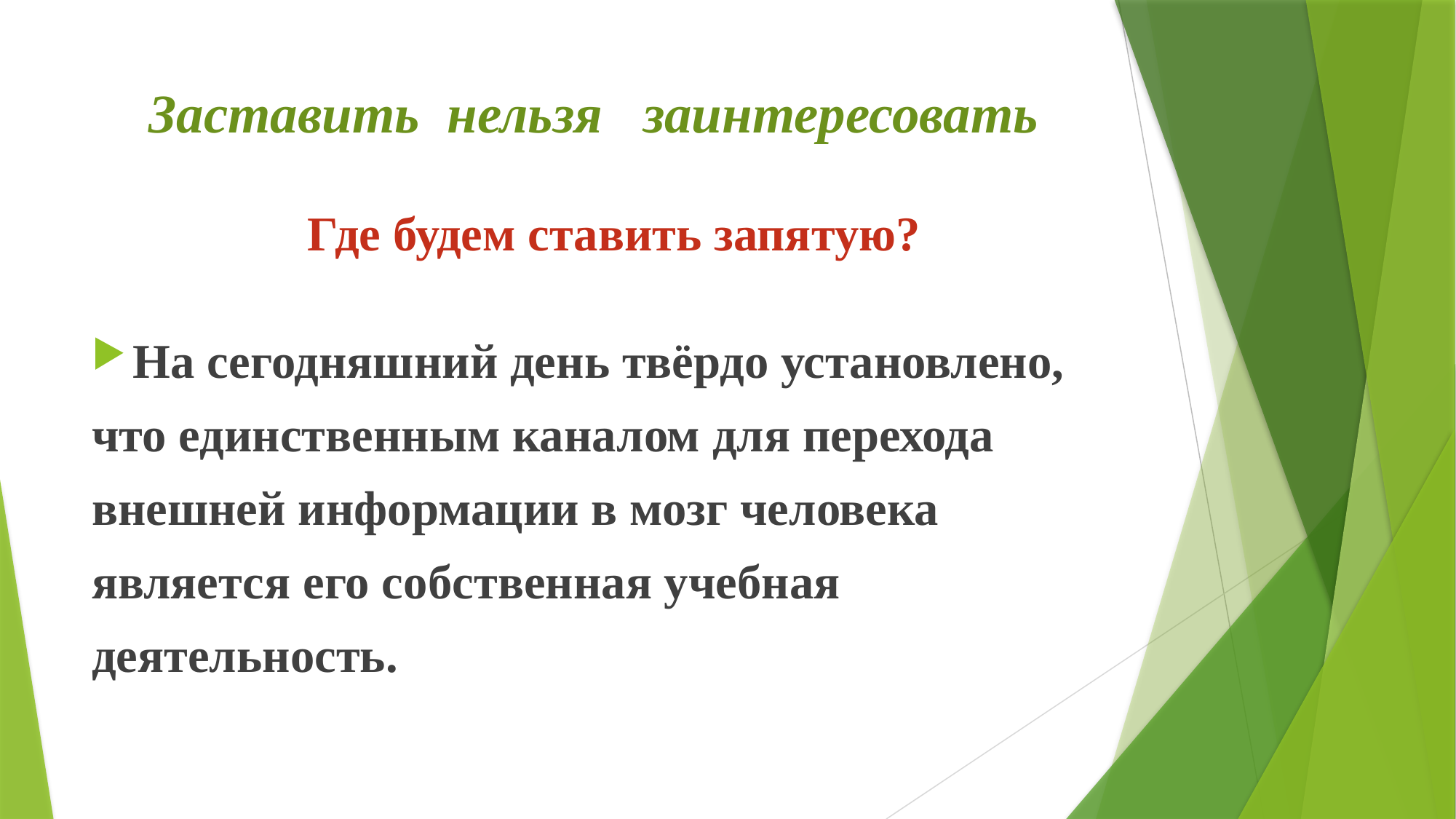

# Заставить  нельзя   заинтересовать Где будем ставить запятую?
На сегодняшний день твёрдо установлено,
что единственным каналом для перехода
внешней информации в мозг человека
является его собственная учебная
деятельность.